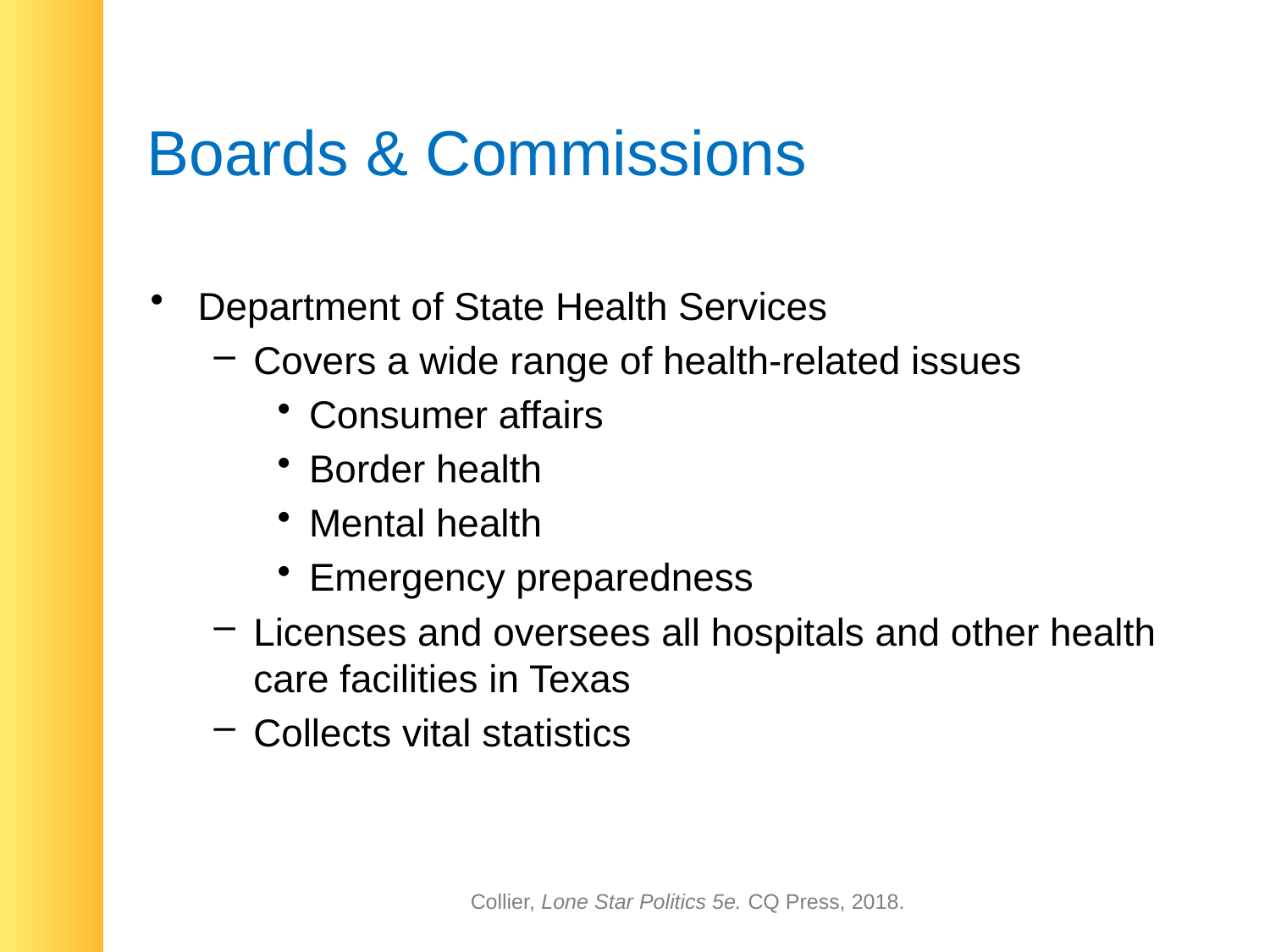

# Boards & Commissions
Department of State Health Services
Covers a wide range of health-related issues
Consumer affairs
Border health
Mental health
Emergency preparedness
Licenses and oversees all hospitals and other health care facilities in Texas
Collects vital statistics
Collier, Lone Star Politics 5e. CQ Press, 2018.